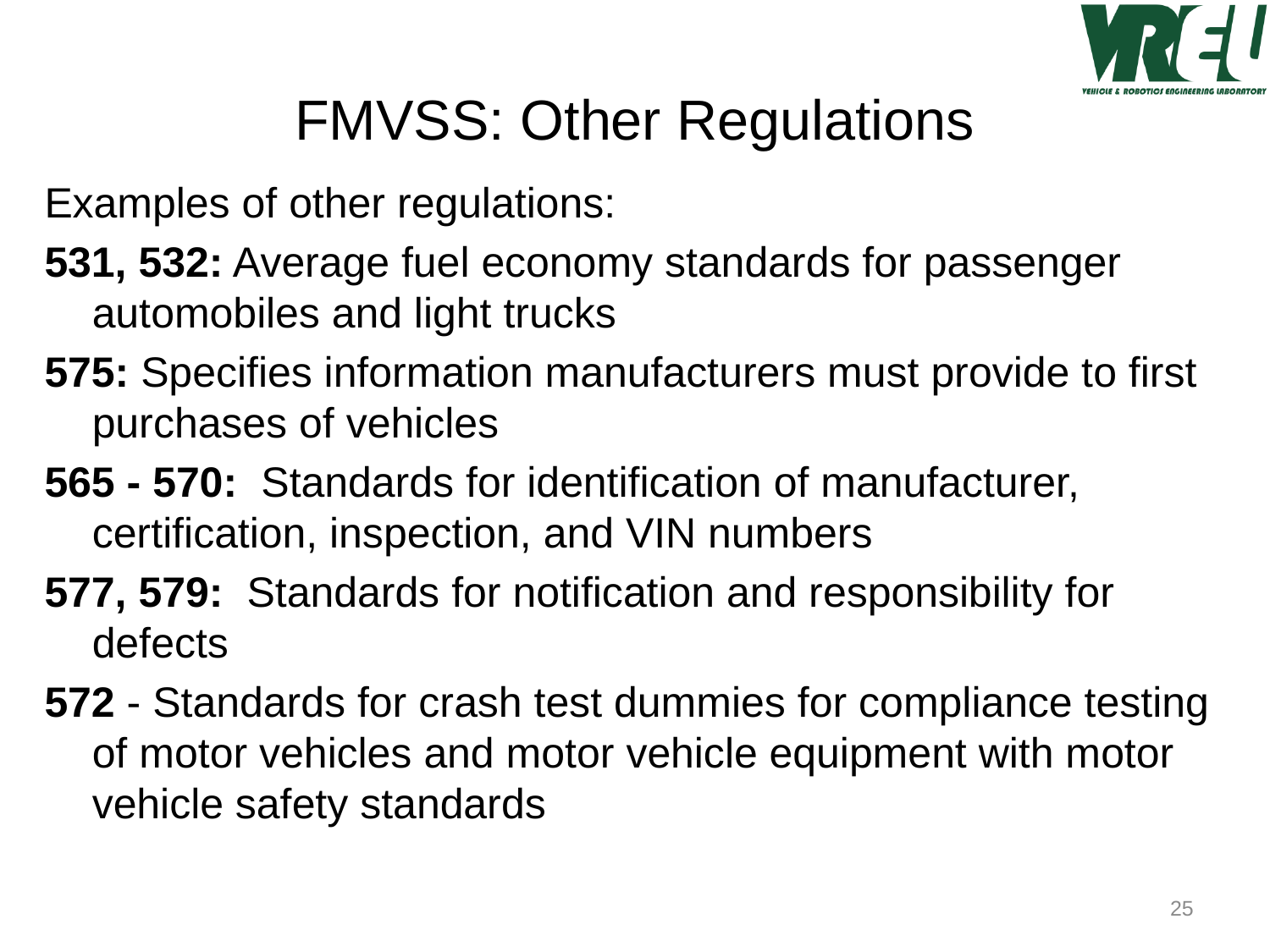

# FMVSS: Other Regulations
Examples of other regulations:
531, 532: Average fuel economy standards for passenger automobiles and light trucks
575: Specifies information manufacturers must provide to first purchases of vehicles
565 - 570:  Standards for identification of manufacturer, certification, inspection, and VIN numbers
577, 579:  Standards for notification and responsibility for defects
572 - Standards for crash test dummies for compliance testing of motor vehicles and motor vehicle equipment with motor vehicle safety standards
25